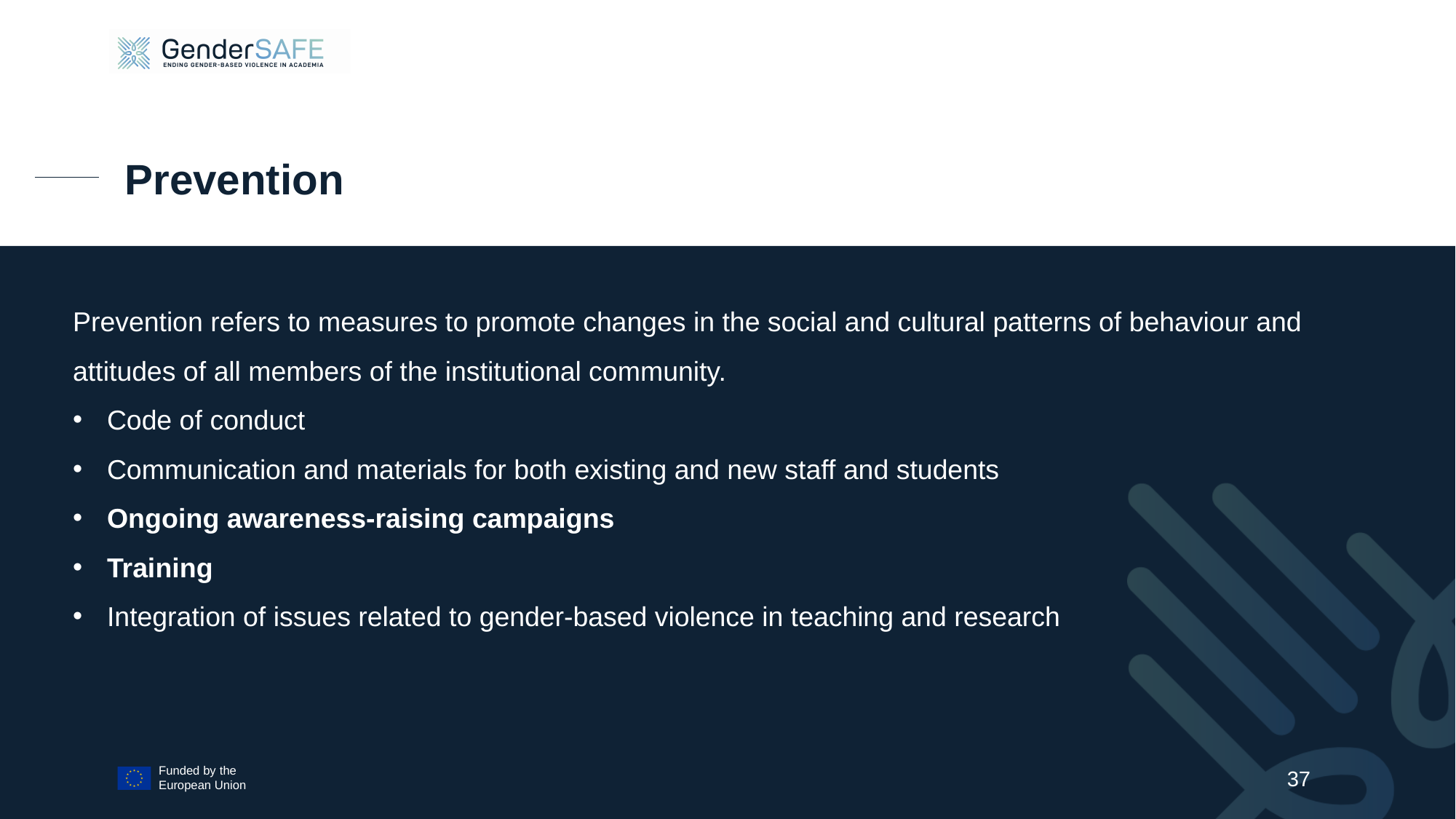

# Prevention
Prevention refers to measures to promote changes in the social and cultural patterns of behaviour and attitudes of all members of the institutional community.
Code of conduct
Communication and materials for both existing and new staff and students
Ongoing awareness-raising campaigns
Training
Integration of issues related to gender-based violence in teaching and research